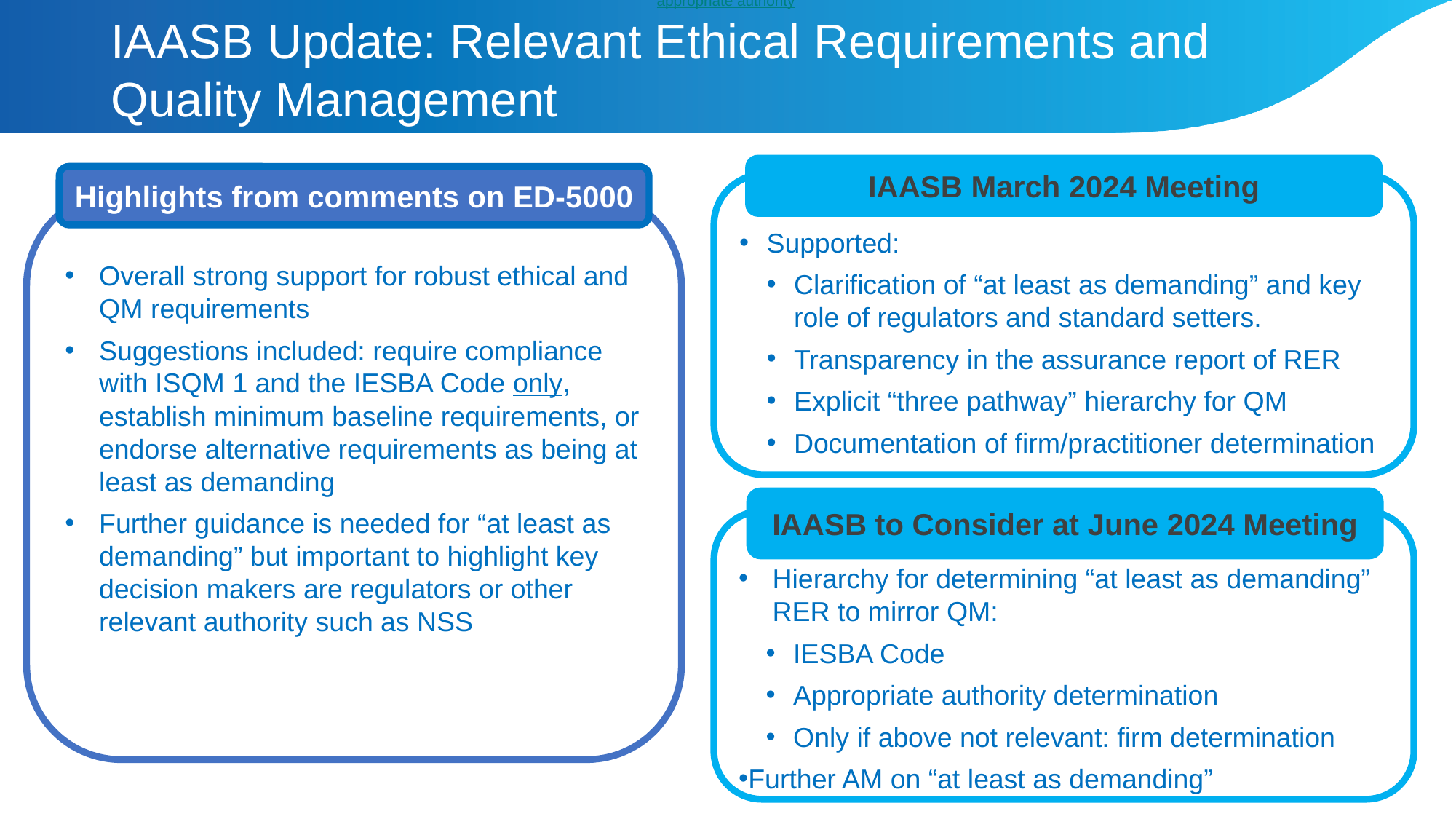

appropriate authority
# IAASB Update: Relevant Ethical Requirements and Quality Management

IAASB March 2024 Meeting

Supported:
Clarification of “at least as demanding” and key role of regulators and standard setters.
Transparency in the assurance report of RER
Explicit “three pathway” hierarchy for QM
Documentation of firm/practitioner determination
Highlights from comments on ED-5000

Overall strong support for robust ethical and QM requirements
Suggestions included: require compliance with ISQM 1 and the IESBA Code only, establish minimum baseline requirements, or endorse alternative requirements as being at least as demanding
Further guidance is needed for “at least as demanding” but important to highlight key decision makers are regulators or other relevant authority such as NSS

IAASB to Consider at June 2024 Meeting

Hierarchy for determining “at least as demanding” RER to mirror QM:
IESBA Code
Appropriate authority determination
Only if above not relevant: firm determination
Further AM on “at least as demanding”

Page 26